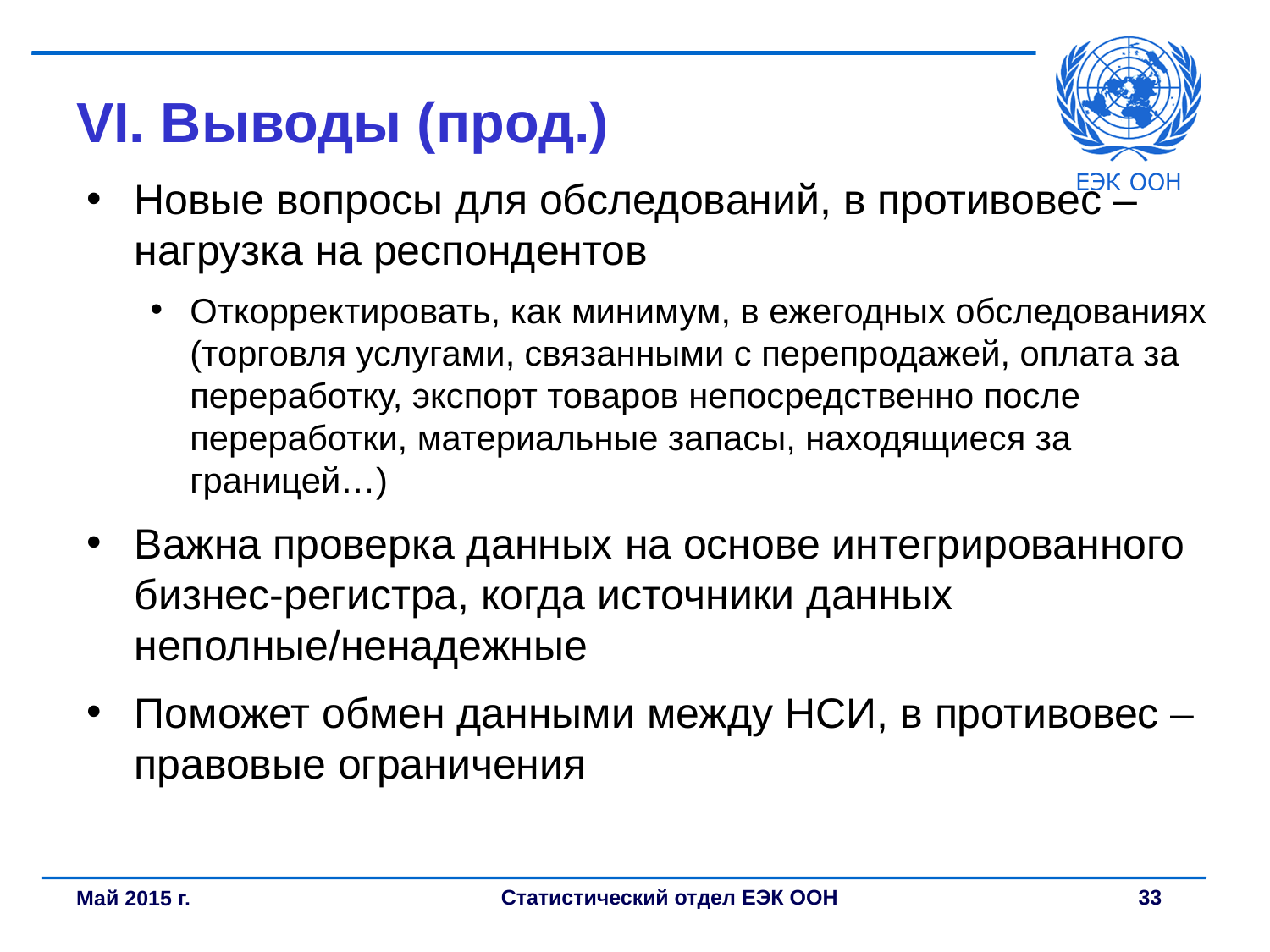

# VI. Выводы (прод.)
Новые вопросы для обследований, в противовес – нагрузка на респондентов
Откорректировать, как минимум, в ежегодных обследованиях (торговля услугами, связанными с перепродажей, оплата за переработку, экспорт товаров непосредственно после переработки, материальные запасы, находящиеся за границей…)
Важна проверка данных на основе интегрированного бизнес-регистра, когда источники данных неполные/ненадежные
Поможет обмен данными между НСИ, в противовес – правовые ограничения
Май 2015 г.